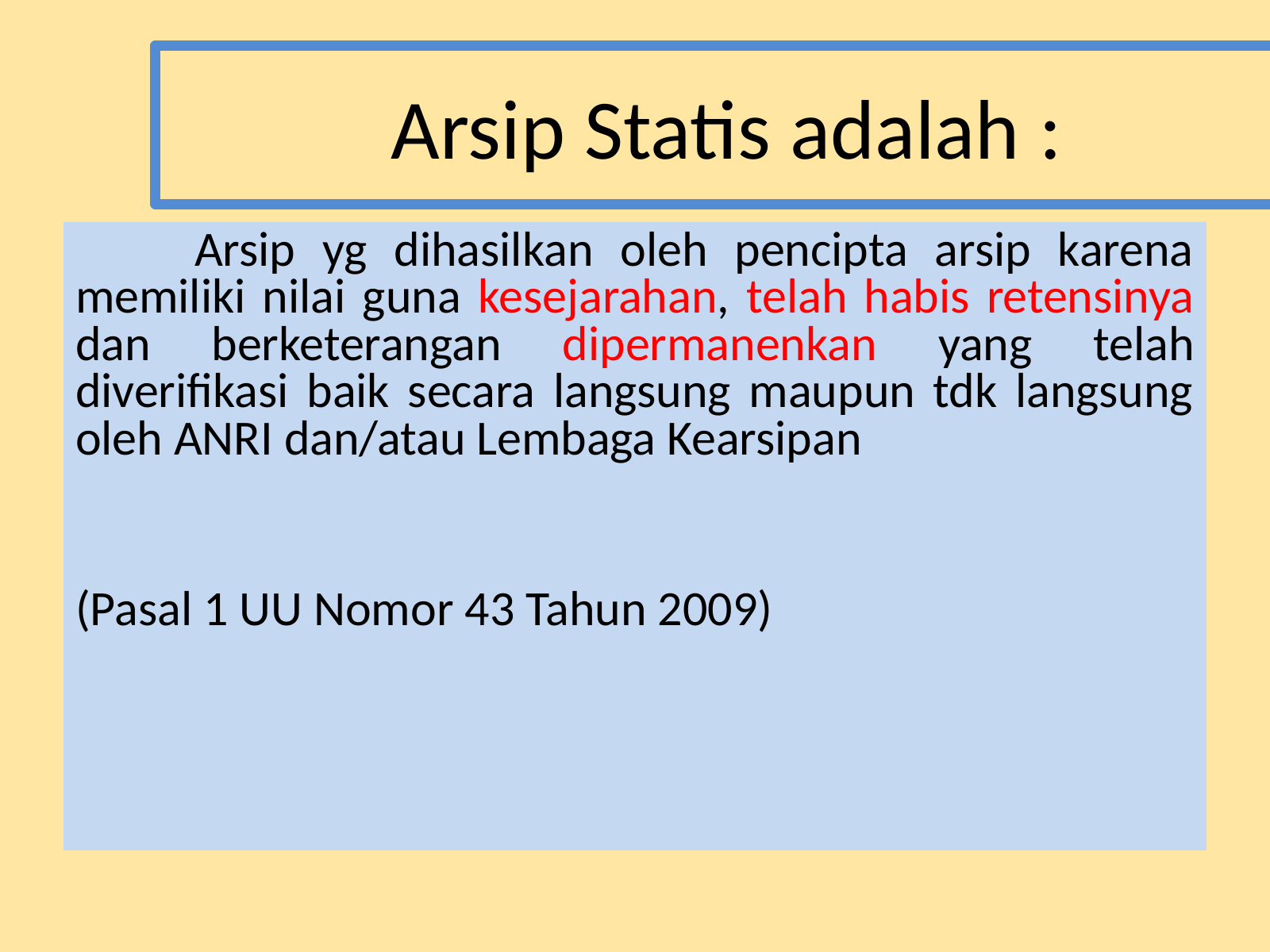

Arsip Statis adalah :
	Arsip yg dihasilkan oleh pencipta arsip karena memiliki nilai guna kesejarahan, telah habis retensinya dan berketerangan dipermanenkan yang telah diverifikasi baik secara langsung maupun tdk langsung oleh ANRI dan/atau Lembaga Kearsipan

(Pasal 1 UU Nomor 43 Tahun 2009)